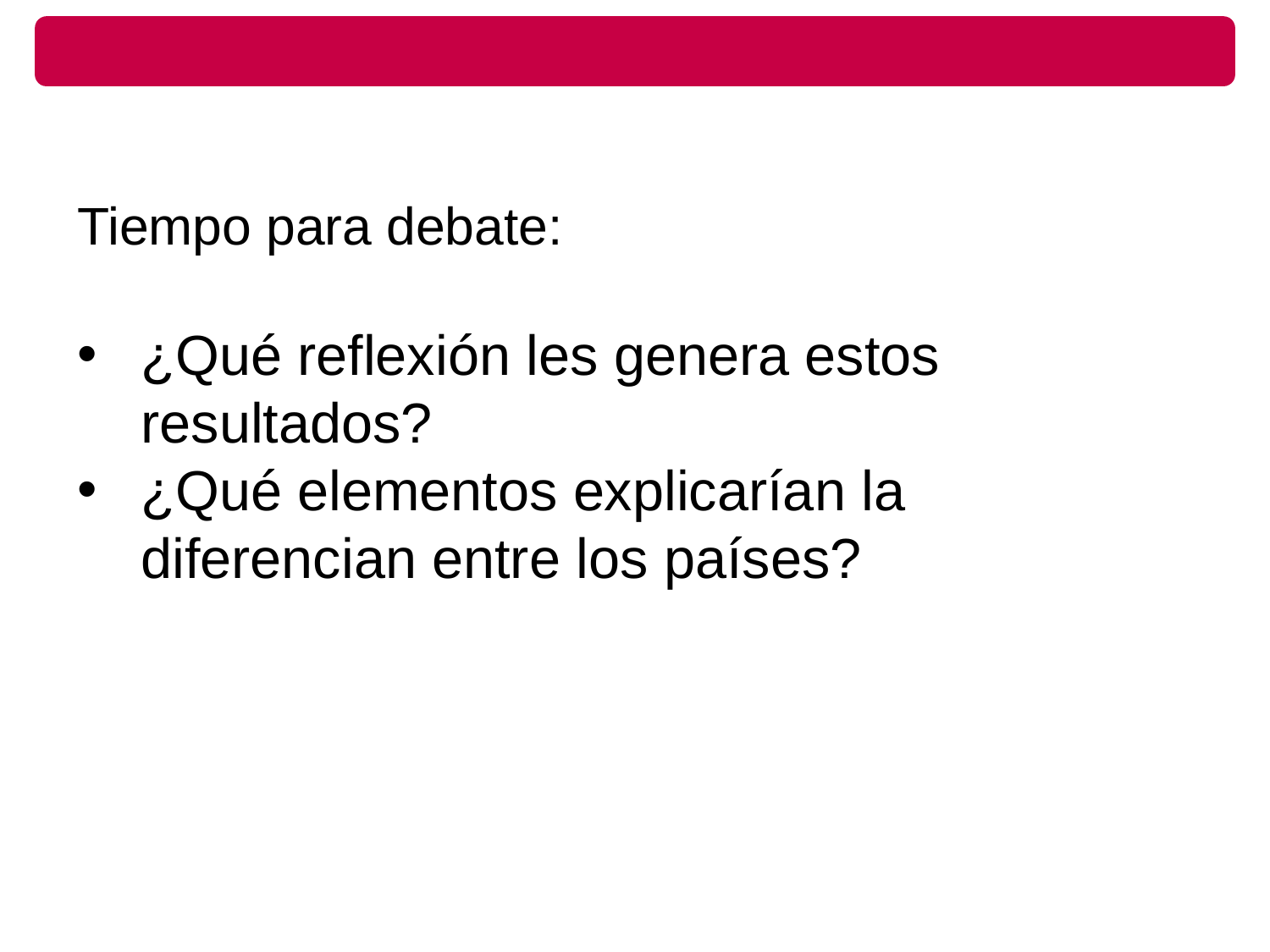

Tiempo para debate:

¿Qué reflexión les genera estos resultados?
¿Qué elementos explicarían la diferencian entre los países?